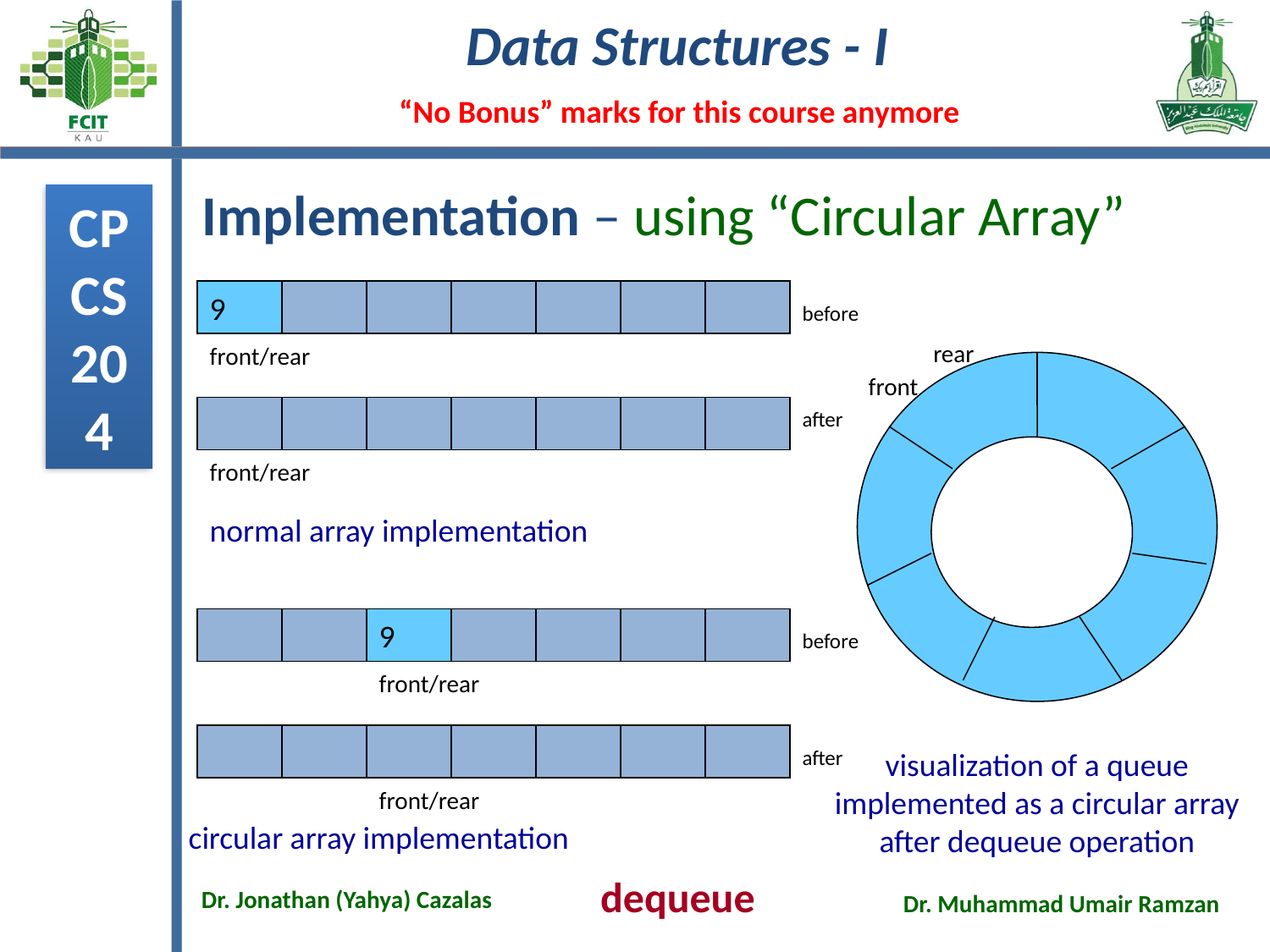

#
Implementation – using “Circular Array”

9

front/rear
before
normal array implementation
rear

front
visualization of a queue
implemented as a circular array
after dequeue operation

after
front/rear

9

before
front/rear
circular array implementation

after
front/rear
dequeue